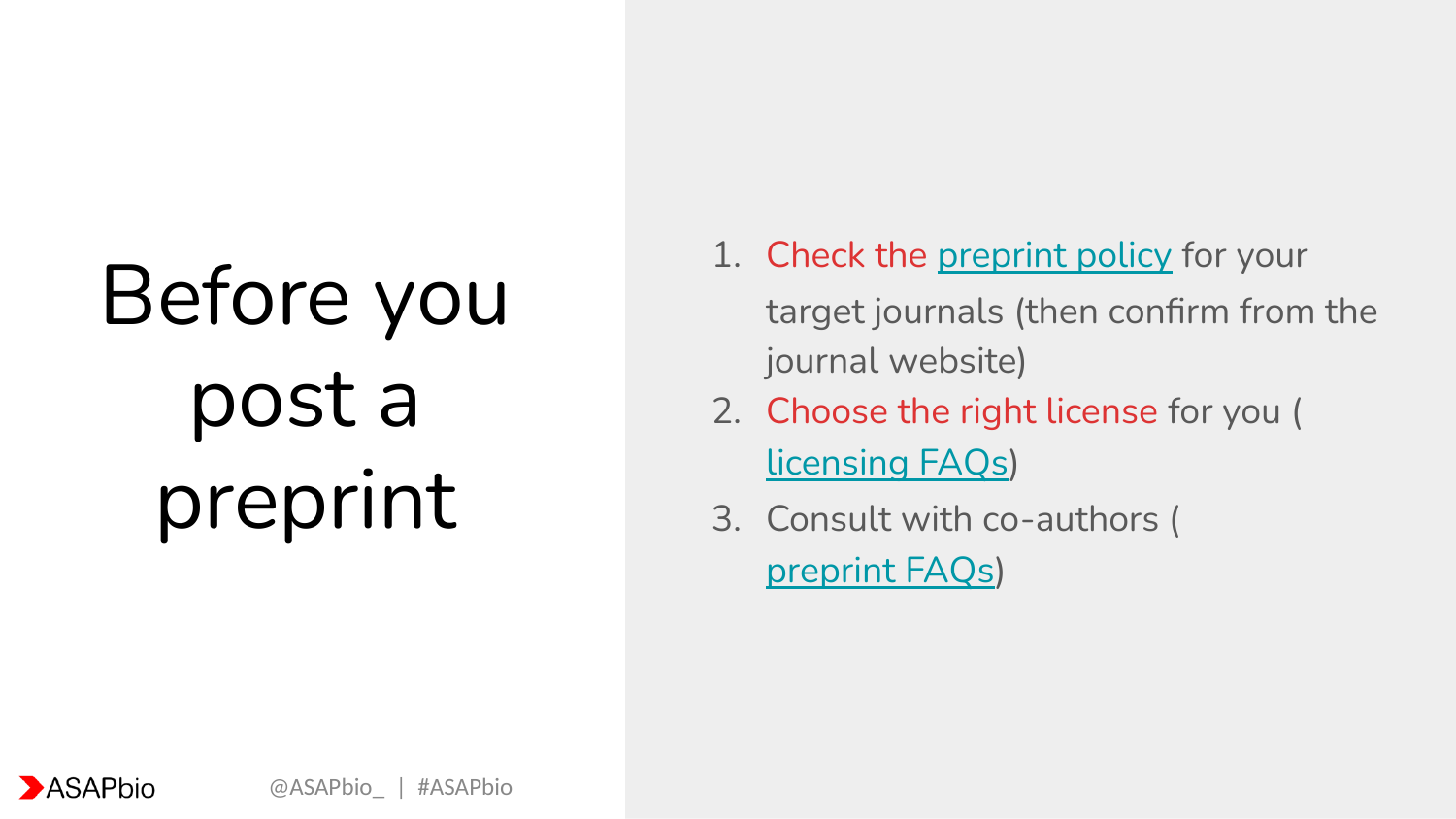

Check the preprint policy for your target journals (then confirm from the journal website)
Choose the right license for you (licensing FAQs)
Consult with co-authors (preprint FAQs)
# Before you post a preprint